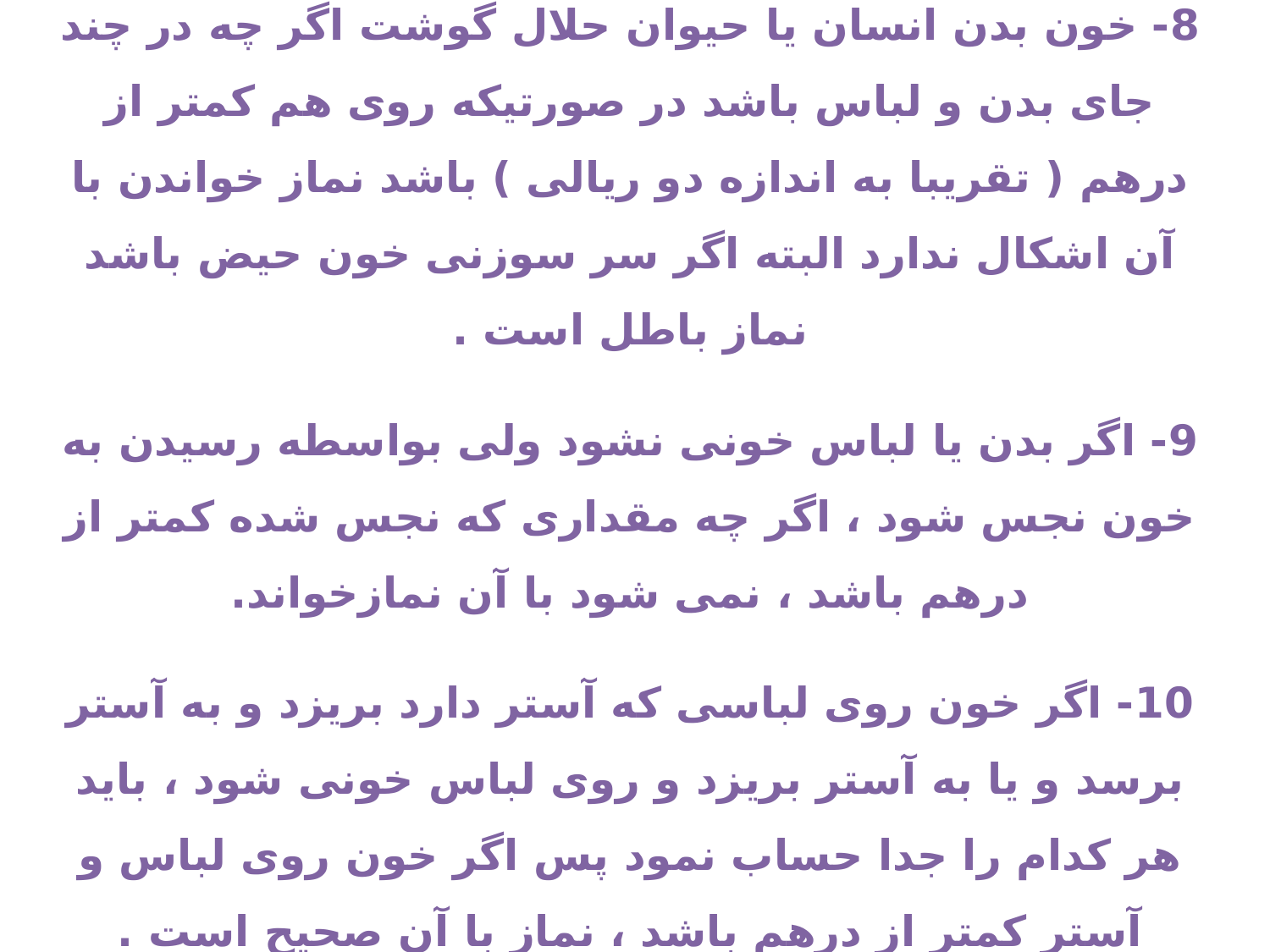

8- خون بدن انسان یا حیوان حلال گوشت اگر چه در چند جای بدن و لباس باشد در صورتیکه روی هم کمتر از درهم ( تقریبا به اندازه دو ریالی ) باشد نماز خواندن با آن اشکال ندارد البته اگر سر سوزنی خون حیض باشد نماز باطل است .

9- اگر بدن یا لباس خونی نشود ولی بواسطه رسیدن به خون نجس شود ، اگر چه مقداری که نجس شده کمتر از درهم باشد ، نمی شود با آن نمازخواند.

10- اگر خون روی لباسی که آستر دارد بریزد و به آستر برسد و یا به آستر بریزد و روی لباس خونی شود ، باید هر کدام را جدا حساب نمود پس اگر خون روی لباس و آستر کمتر از درهم باشد ، نماز با آن صحیح است .